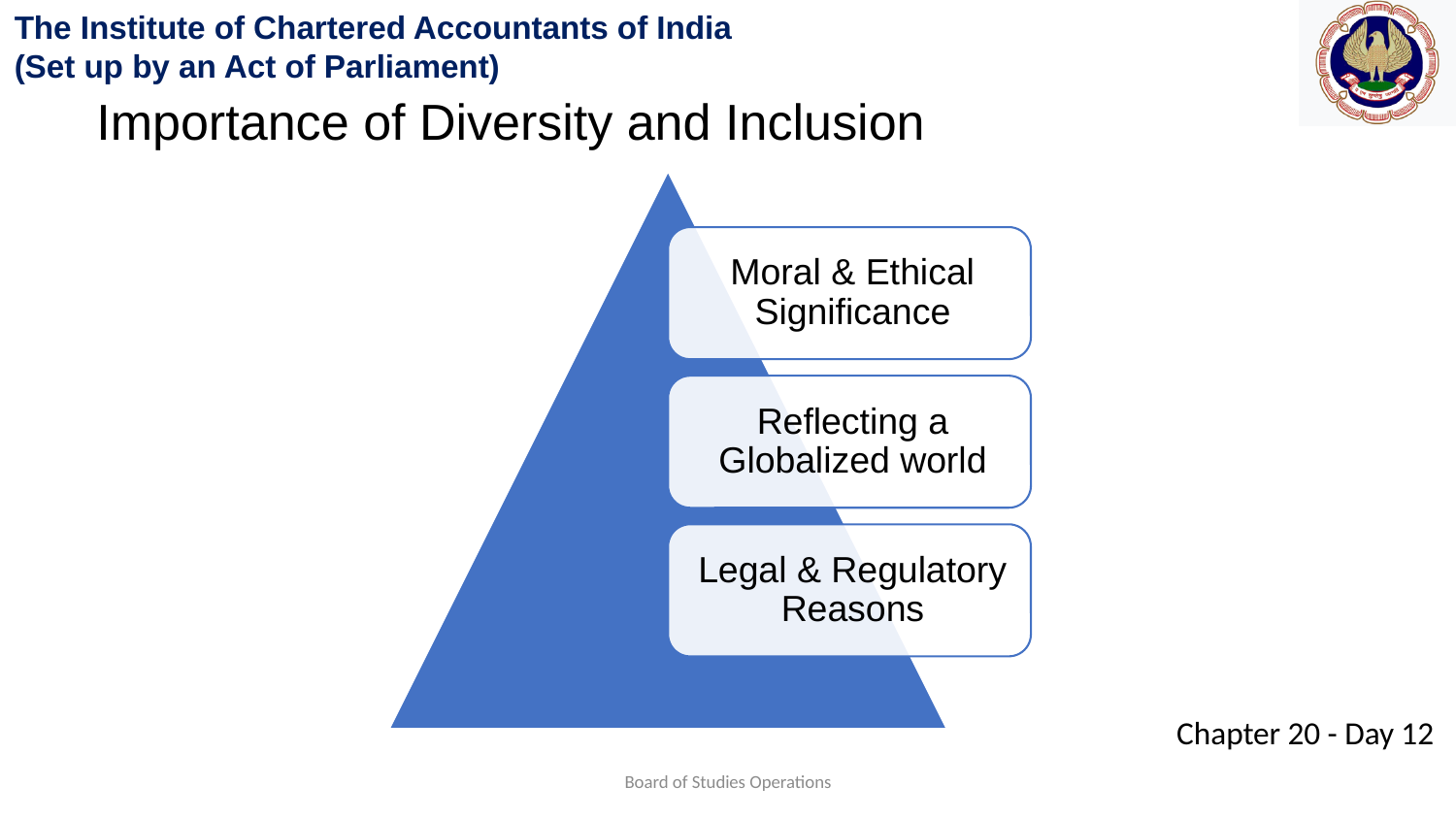

Importance of Diversity and Inclusion

Moral & Ethical Significance
Reflecting a Globalized world
Legal & Regulatory Reasons
Board of Studies Operations